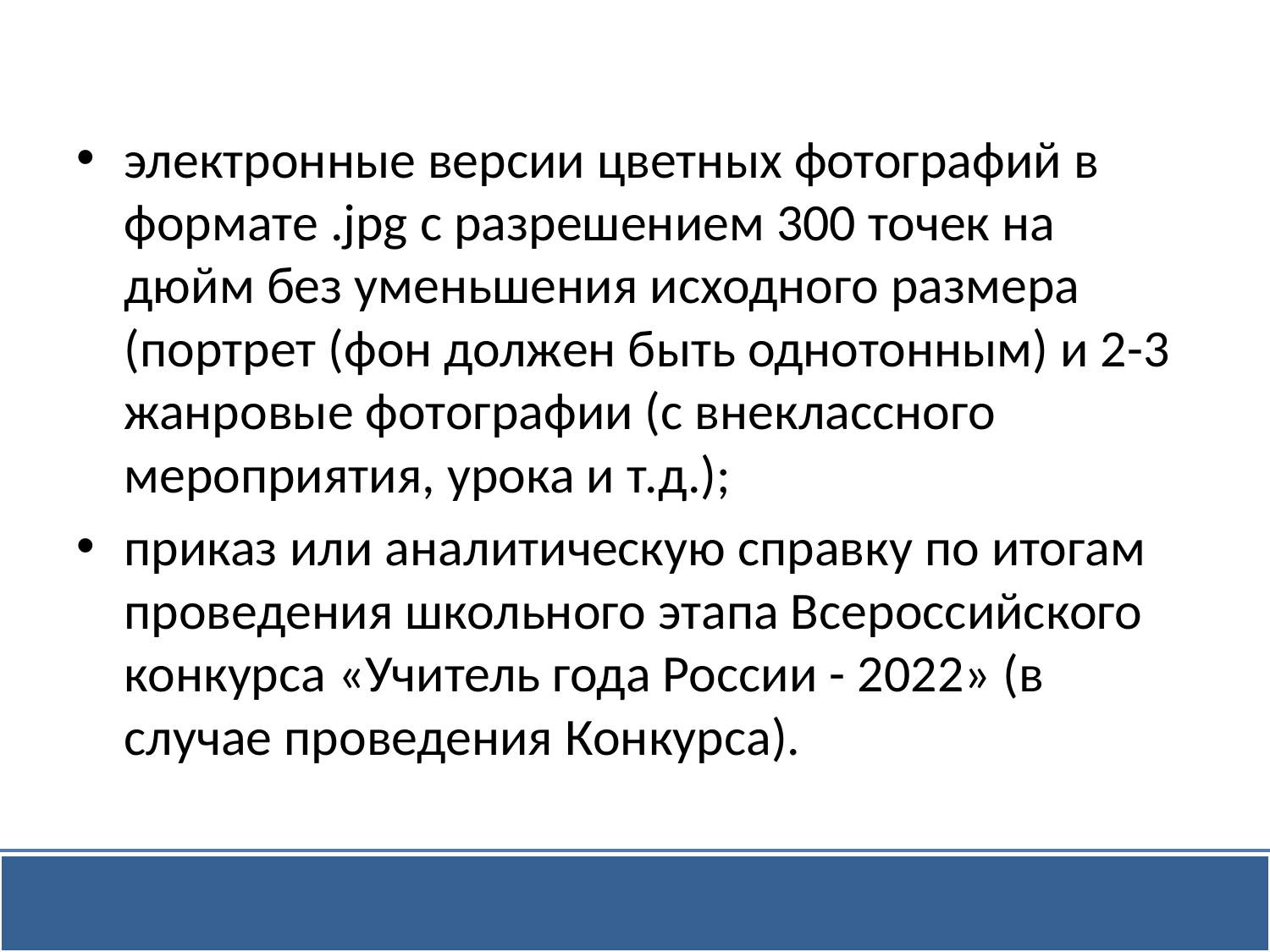

электронные версии цветных фотографий в формате .jpg с разрешением 300 точек на дюйм без уменьшения исходного размера (портрет (фон должен быть однотонным) и 2-3 жанровые фотографии (с внеклассного мероприятия, урока и т.д.);
приказ или аналитическую справку по итогам проведения школьного этапа Всероссийского конкурса «Учитель года России - 2022» (в случае проведения Конкурса).